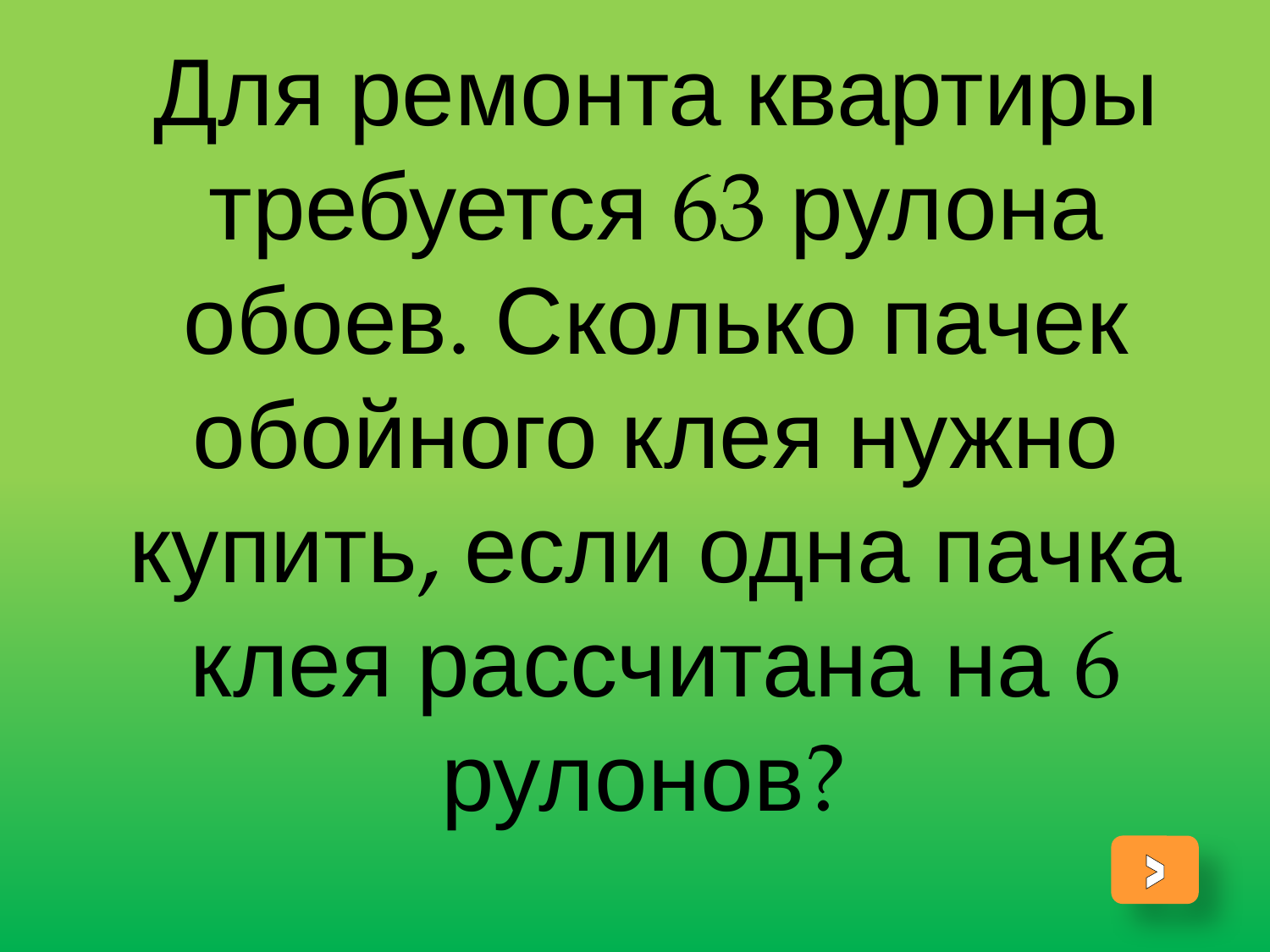

# Для ремонта квартиры требуется 63 рулона обоев. Сколько пачек обойного клея нужно купить, если одна пачка клея рассчитана на 6 рулонов?
>